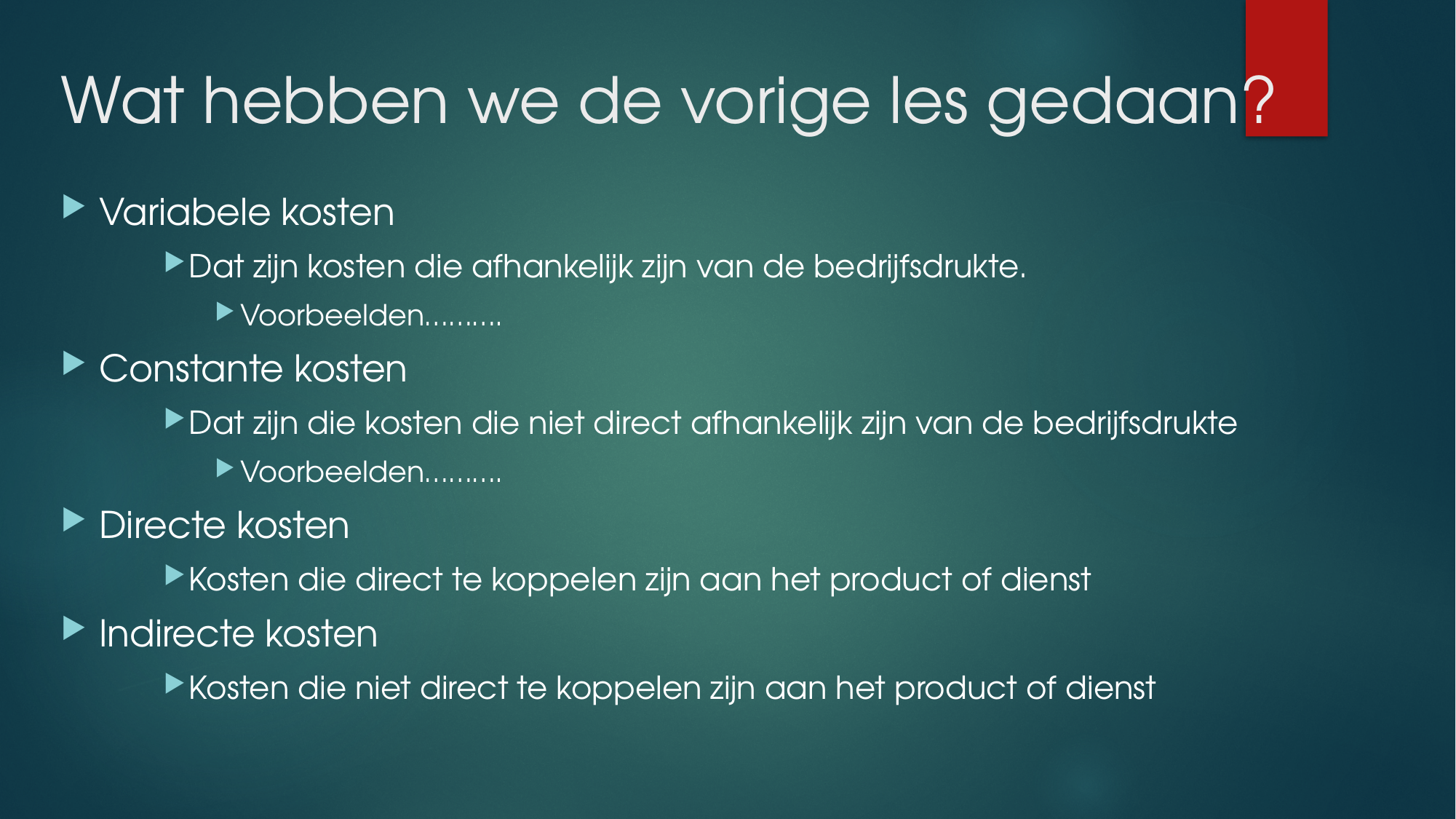

# Wat hebben we de vorige les gedaan?
Variabele kosten
Dat zijn kosten die afhankelijk zijn van de bedrijfsdrukte.
Voorbeelden……….
Constante kosten
Dat zijn die kosten die niet direct afhankelijk zijn van de bedrijfsdrukte
Voorbeelden……….
Directe kosten
Kosten die direct te koppelen zijn aan het product of dienst
Indirecte kosten
Kosten die niet direct te koppelen zijn aan het product of dienst